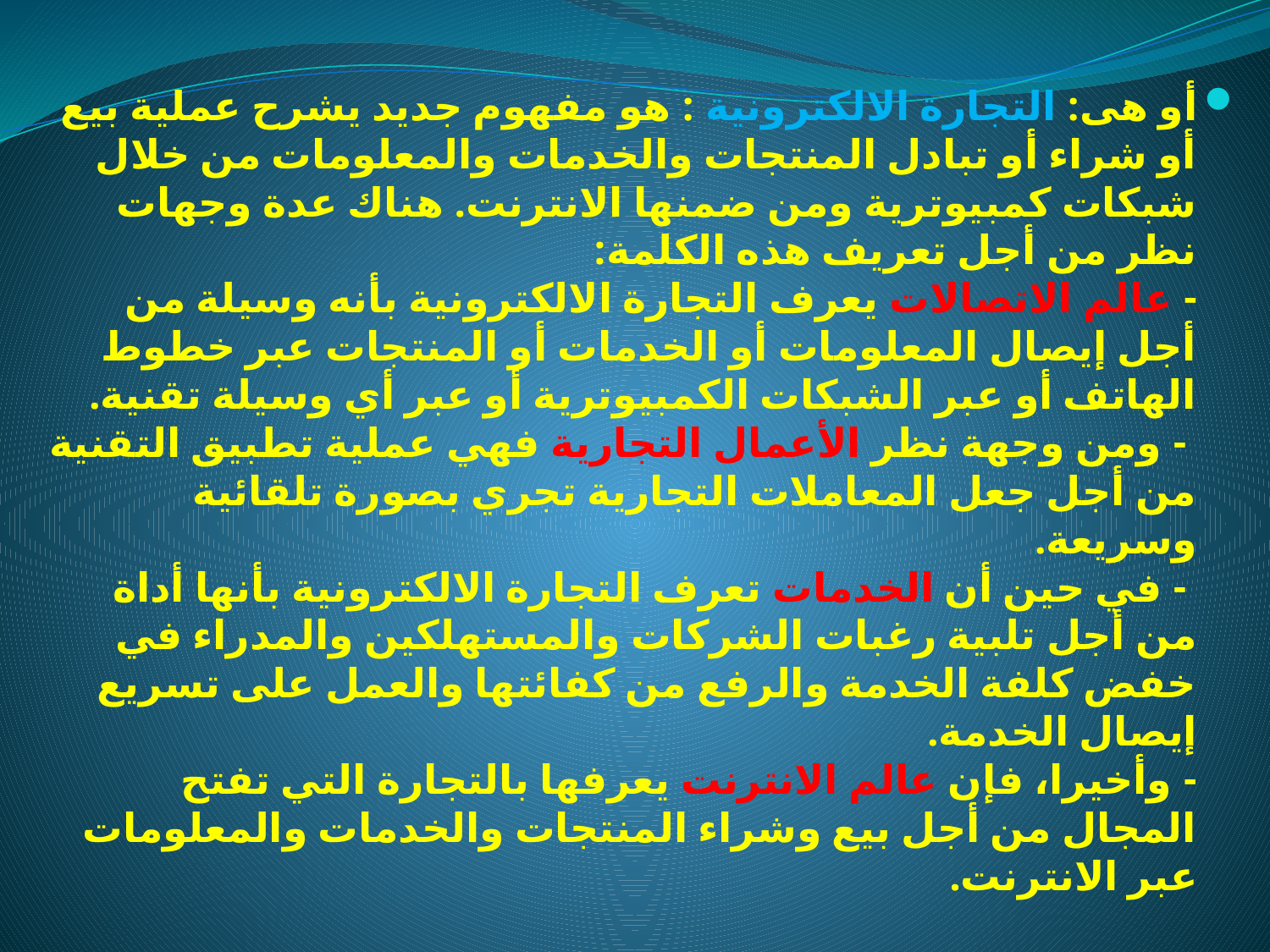

أو هى: التجارة الالكترونية : هو مفهوم جديد يشرح عملية بيع أو شراء أو تبادل المنتجات والخدمات والمعلومات من خلال شبكات كمبيوترية ومن ضمنها الانترنت. هناك عدة وجهات نظر من أجل تعريف هذه الكلمة:
- عالم الاتصالات يعرف التجارة الالكترونية بأنه وسيلة من أجل إيصال المعلومات أو الخدمات أو المنتجات عبر خطوط الهاتف أو عبر الشبكات الكمبيوترية أو عبر أي وسيلة تقنية.
 - ومن وجهة نظر الأعمال التجارية فهي عملية تطبيق التقنية من أجل جعل المعاملات التجارية تجري بصورة تلقائية وسريعة.
 - في حين أن الخدمات تعرف التجارة الالكترونية بأنها أداة من أجل تلبية رغبات الشركات والمستهلكين والمدراء في خفض كلفة الخدمة والرفع من كفائتها والعمل على تسريع إيصال الخدمة.
- وأخيرا، فإن عالم الانترنت يعرفها بالتجارة التي تفتح المجال من أجل بيع وشراء المنتجات والخدمات والمعلومات عبر الانترنت.